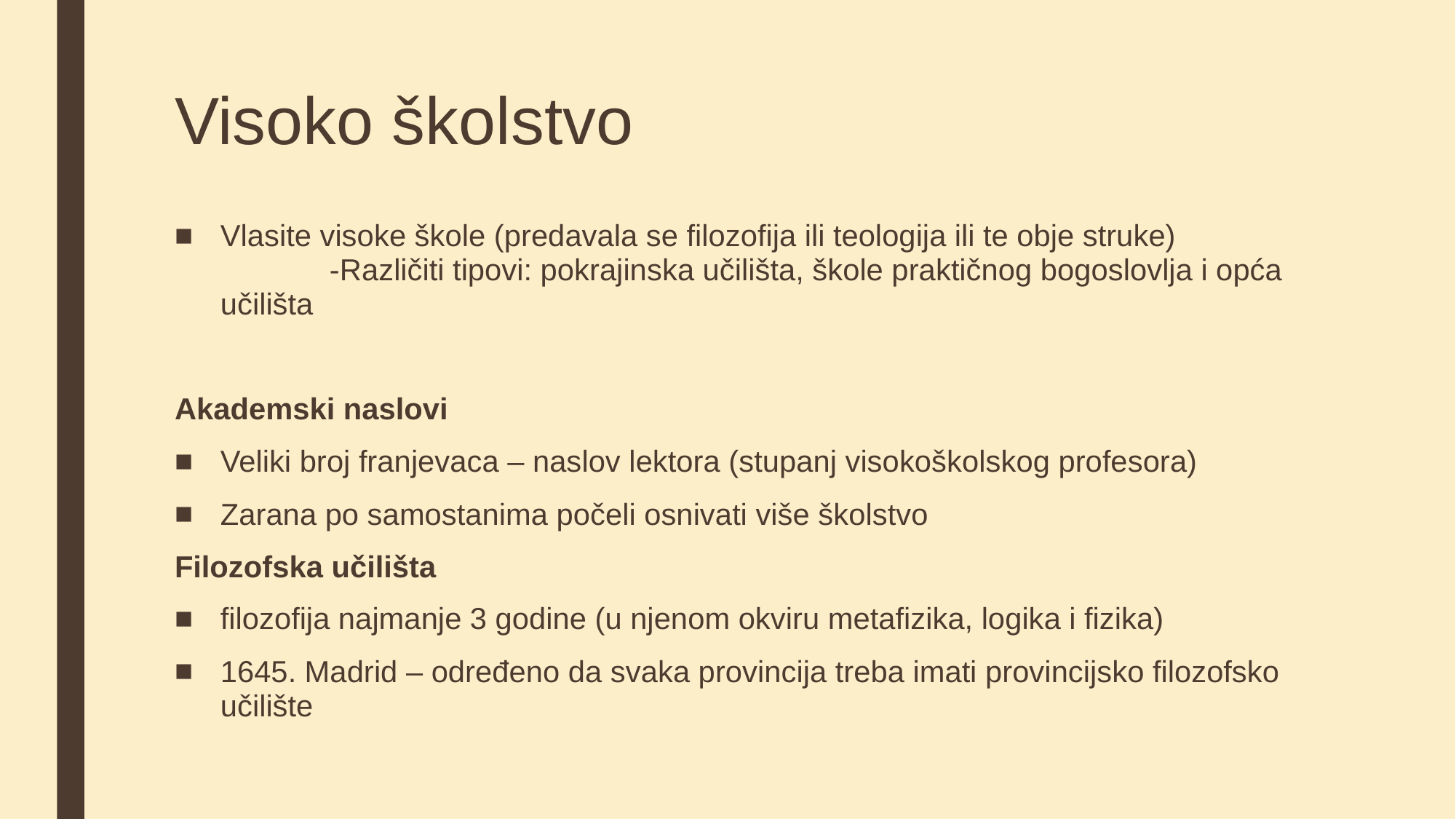

# Visoko školstvo
Vlasite visoke škole (predavala se filozofija ili teologija ili te obje struke)
	-Različiti tipovi: pokrajinska učilišta, škole praktičnog bogoslovlja i opća učilišta

Akademski naslovi
Veliki broj franjevaca – naslov lektora (stupanj visokoškolskog profesora)
Zarana po samostanima počeli osnivati više školstvo
Filozofska učilišta
filozofija najmanje 3 godine (u njenom okviru metafizika, logika i fizika)
1645. Madrid – određeno da svaka provincija treba imati provincijsko filozofsko učilište